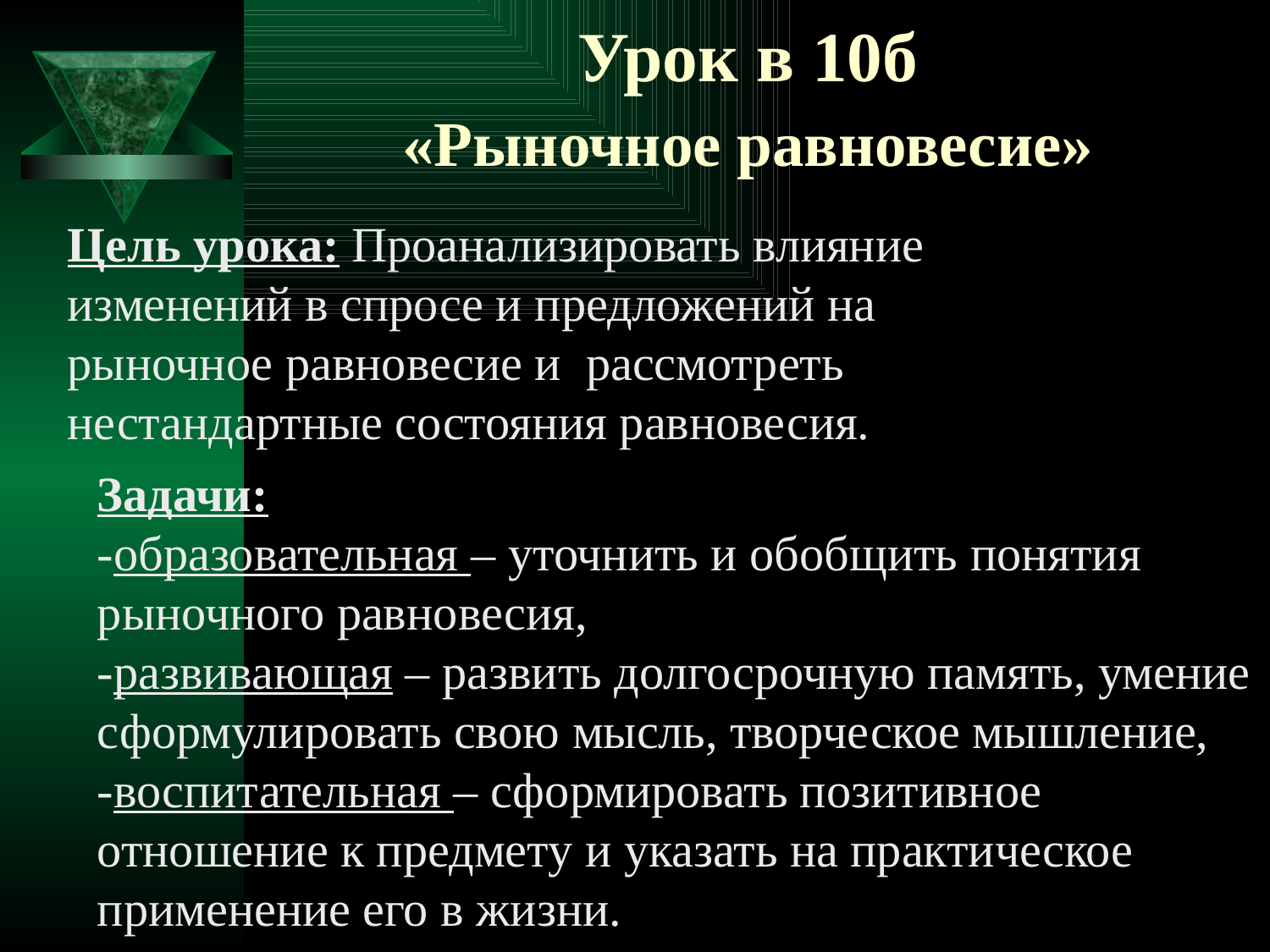

# Урок в 10б «Рыночное равновесие»
Цель урока: Проанализировать влияние изменений в спросе и предложений на рыночное равновесие и  рассмотреть нестандартные состояния равновесия.
Задачи:
-образовательная – уточнить и обобщить понятия рыночного равновесия,
-развивающая – развить долгосрочную память, умение сформулировать свою мысль, творческое мышление,
-воспитательная – сформировать позитивное отношение к предмету и указать на практическое применение его в жизни.
L